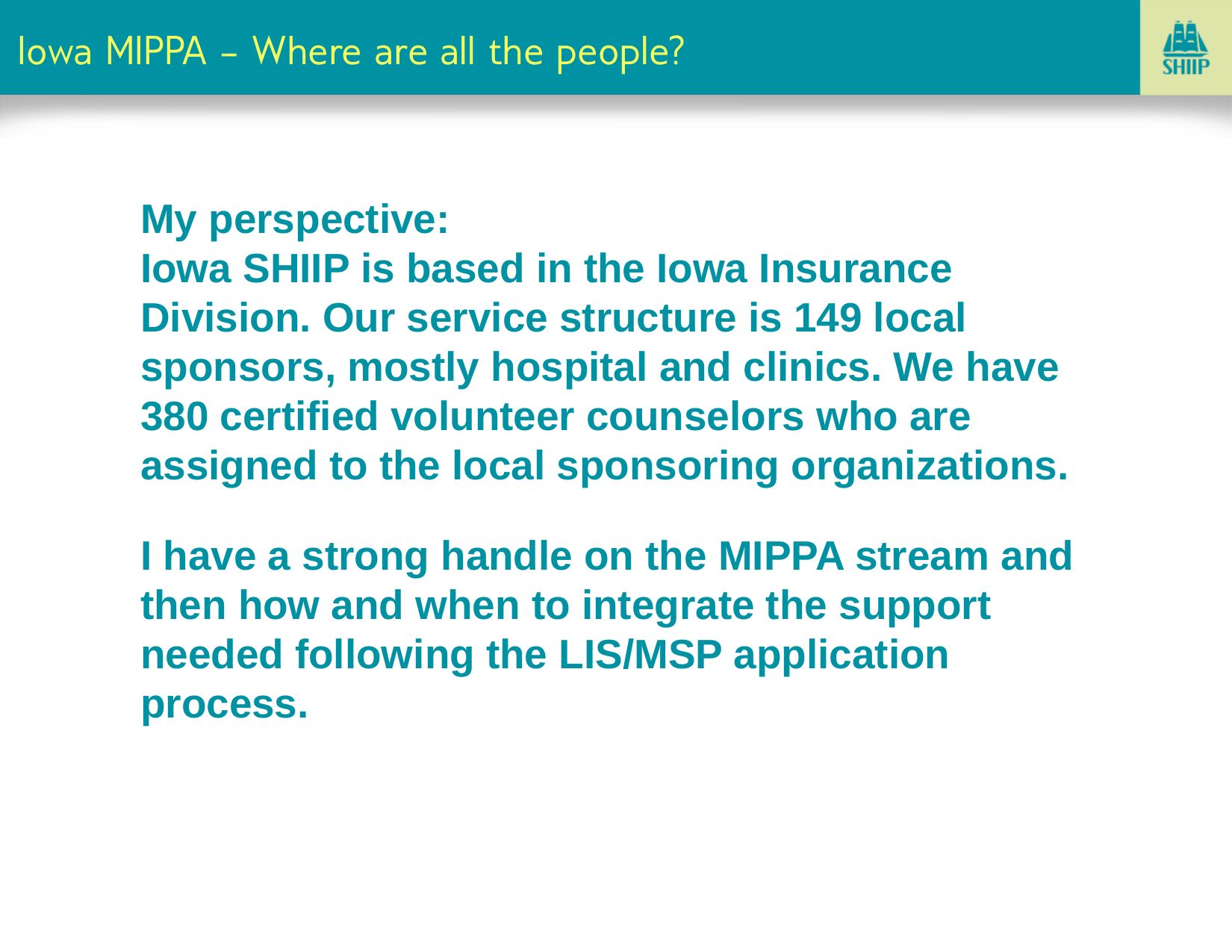

# Iowa MIPPA – Where are all the people?
My perspective:
Iowa SHIIP is based in the Iowa Insurance Division. Our service structure is 149 local sponsors, mostly hospital and clinics. We have 380 certified volunteer counselors who are assigned to the local sponsoring organizations.

I have a strong handle on the MIPPA stream and then how and when to integrate the support needed following the LIS/MSP application process.